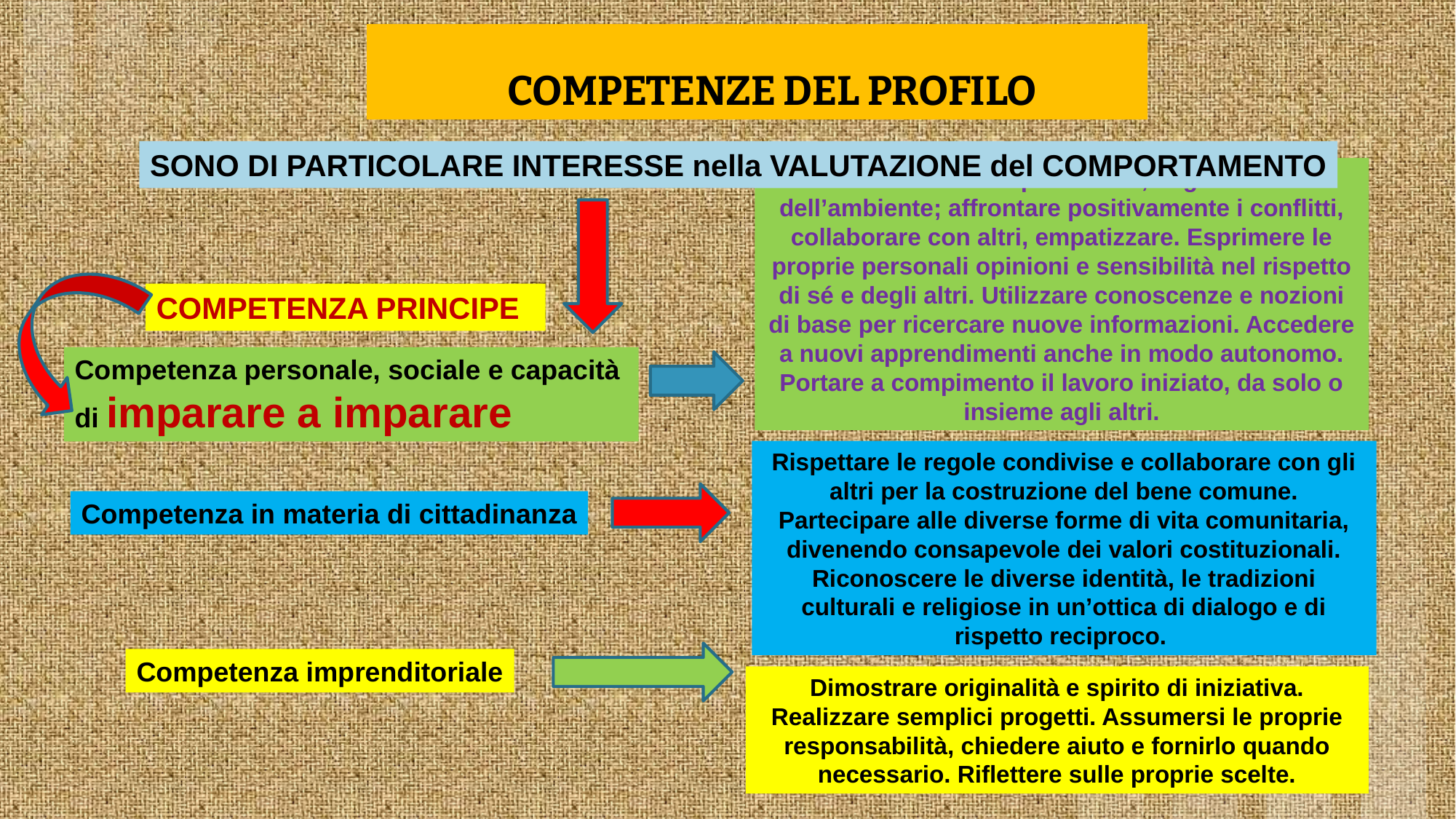

COMPETENZE DEL PROFILO

SONO DI PARTICOLARE INTERESSE nella VALUTAZIONE del COMPORTAMENTO
Avere cura e rispetto di sé, degli altri e dell’ambiente; affrontare positivamente i conflitti, collaborare con altri, empatizzare. Esprimere le proprie personali opinioni e sensibilità nel rispetto di sé e degli altri. Utilizzare conoscenze e nozioni di base per ricercare nuove informazioni. Accedere a nuovi apprendimenti anche in modo autonomo. Portare a compimento il lavoro iniziato, da solo o insieme agli altri.

COMPETENZA PRINCIPE
Competenza personale, sociale e capacità
di imparare a imparare

Rispettare le regole condivise e collaborare con gli altri per la costruzione del bene comune. Partecipare alle diverse forme di vita comunitaria, divenendo consapevole dei valori costituzionali. Riconoscere le diverse identità, le tradizioni culturali e religiose in un’ottica di dialogo e di rispetto reciproco.

Competenza in materia di cittadinanza

Competenza imprenditoriale
Dimostrare originalità e spirito di iniziativa. Realizzare semplici progetti. Assumersi le proprie responsabilità, chiedere aiuto e fornirlo quando necessario. Riflettere sulle proprie scelte.